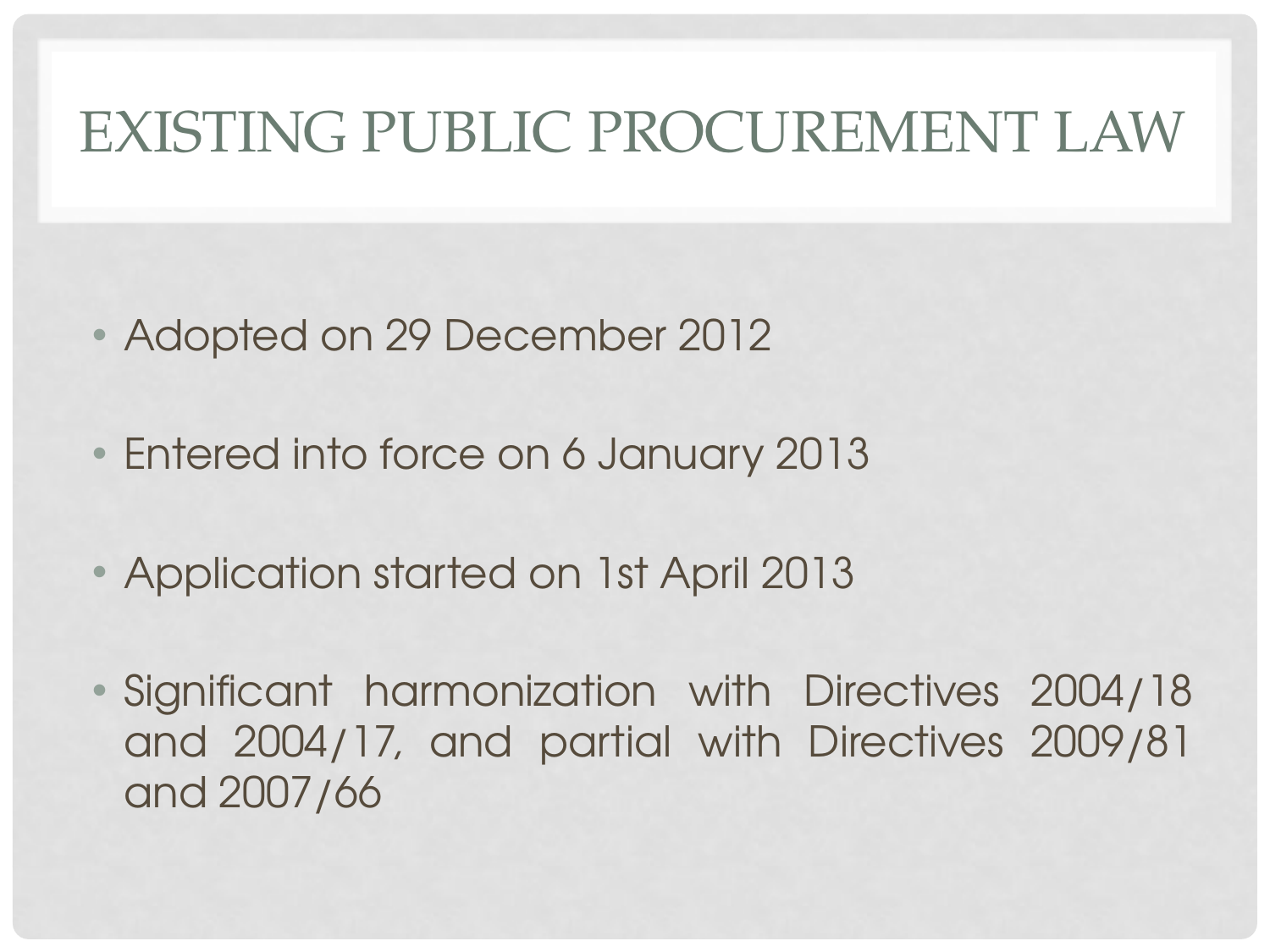

# existing Public Procurement Law

Adopted on 29 December 2012

Entered into force on 6 January 2013

Application started on 1st April 2013

Significant harmonization with Directives 2004/18 and 2004/17, and partial with Directives 2009/81 and 2007/66